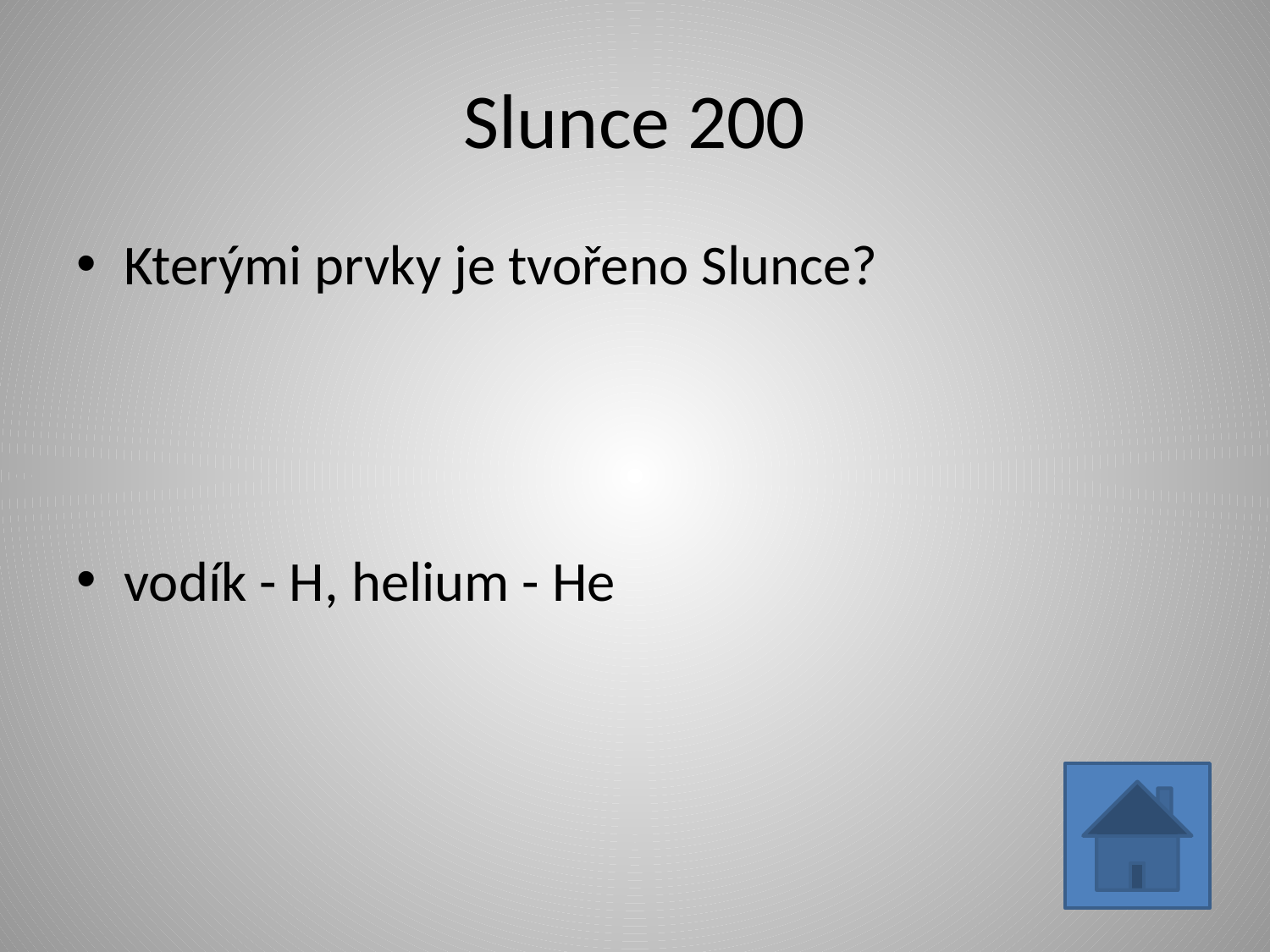

# Slunce 200
Kterými prvky je tvořeno Slunce?

vodík - H, helium - He